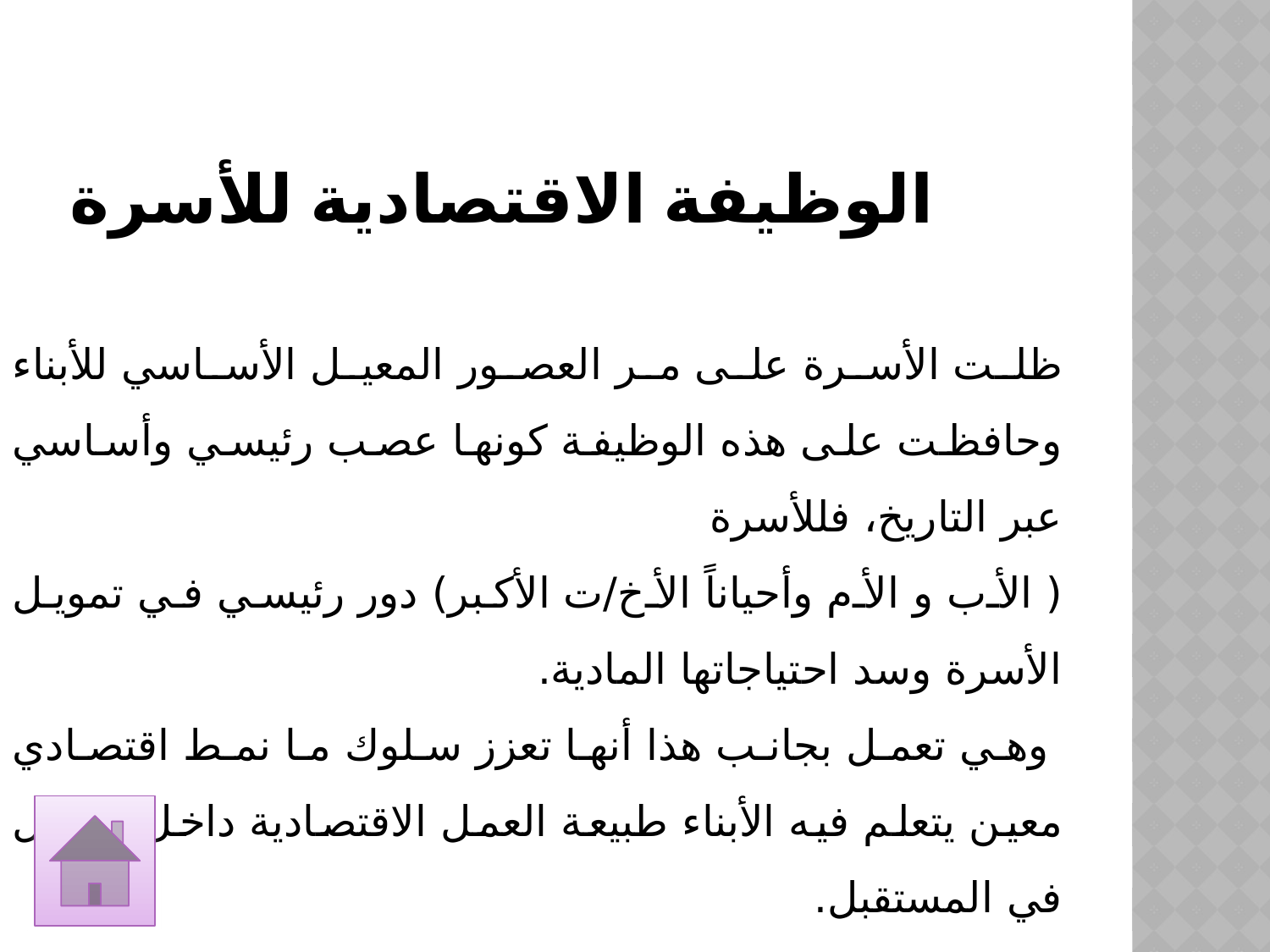

# الوظيفة الاقتصادية للأسرة
ظلت الأسرة على مر العصور المعيل الأساسي للأبناء وحافظت على هذه الوظيفة كونها عصب رئيسي وأساسي عبر التاريخ، فللأسرة
( الأب و الأم وأحياناً الأخ/ت الأكبر) دور رئيسي في تمويل الأسرة وسد احتياجاتها المادية.
 وهي تعمل بجانب هذا أنها تعزز سلوك ما نمط اقتصادي معين يتعلم فيه الأبناء طبيعة العمل الاقتصادية داخل المنزل في المستقبل.